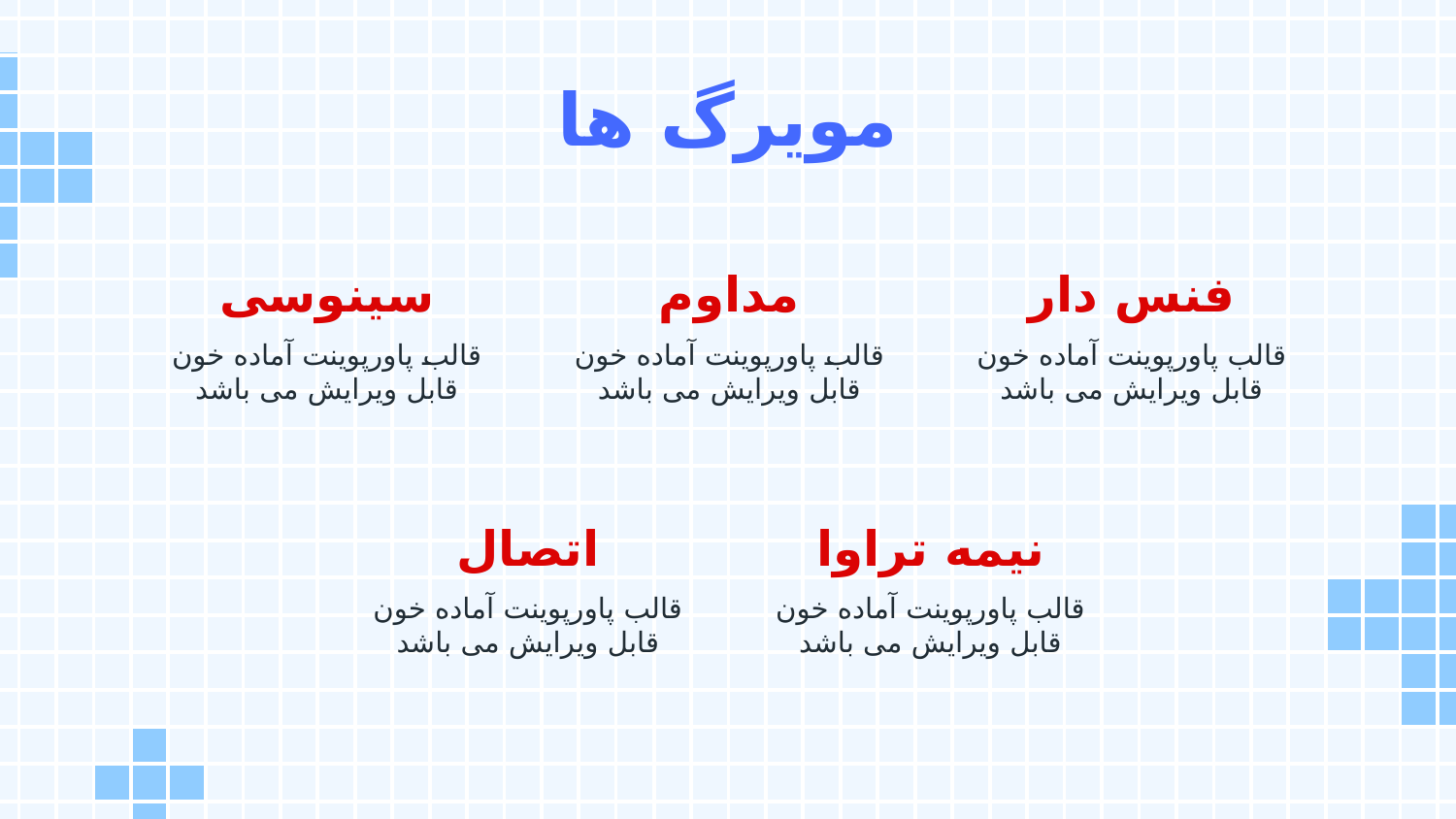

مویرگ ها
سینوسی
# مداوم
فنس دار
قالب پاورپوینت آماده خون قابل ویرایش می باشد
قالب پاورپوینت آماده خون قابل ویرایش می باشد
قالب پاورپوینت آماده خون قابل ویرایش می باشد
اتصال
نیمه تراوا
قالب پاورپوینت آماده خون قابل ویرایش می باشد
قالب پاورپوینت آماده خون قابل ویرایش می باشد